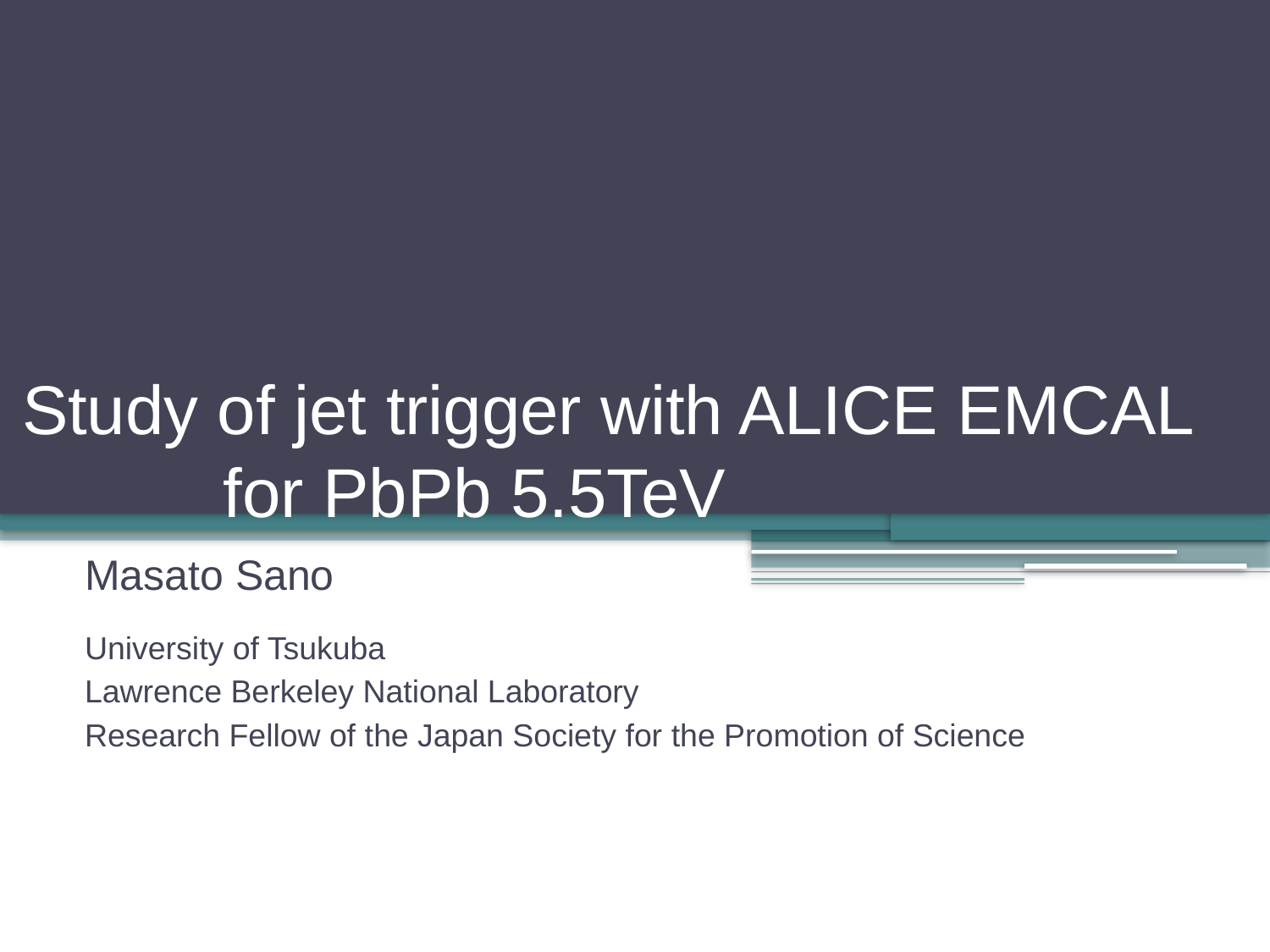

# Study of jet trigger with ALICE EMCAL for PbPb 5.5TeV
Masato Sano

University of Tsukuba
Lawrence Berkeley National Laboratory
Research Fellow of the Japan Society for the Promotion of Science